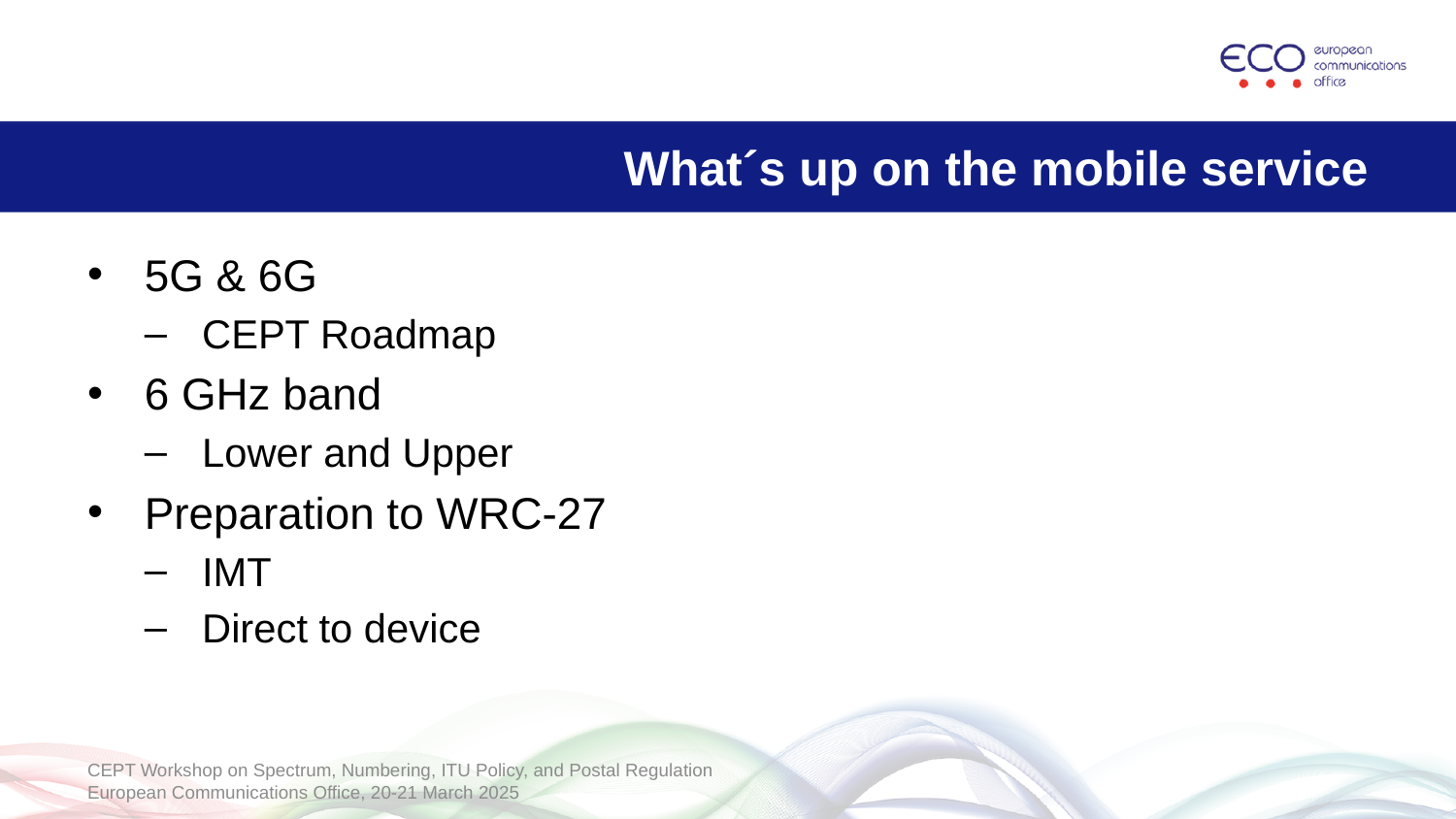

# What´s up on the mobile service
5G & 6G
CEPT Roadmap
6 GHz band
Lower and Upper
Preparation to WRC-27
IMT
Direct to device
CEPT Workshop on Spectrum, Numbering, ITU Policy, and Postal Regulation
European Communications Office, 20-21 March 2025